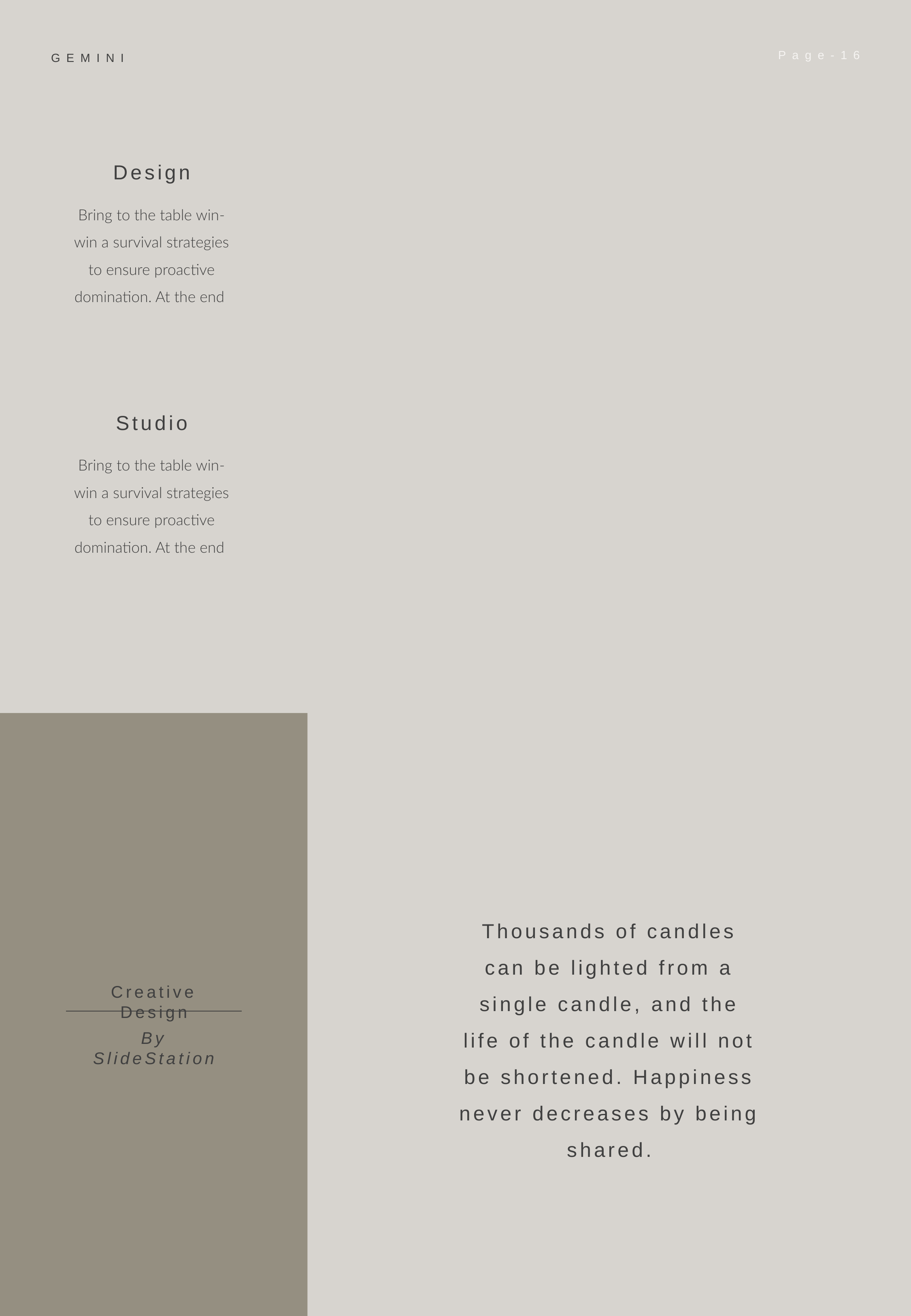

Page-16
GEMINI
Design
Bring to the table win-win a survival strategies to ensure proactive domination. At the end
Studio
Bring to the table win-win a survival strategies to ensure proactive domination. At the end

Thousands of candles can be lighted from a single candle, and the life of the candle will not be shortened. Happiness never decreases by being shared.
Creative Design
By SlideStation